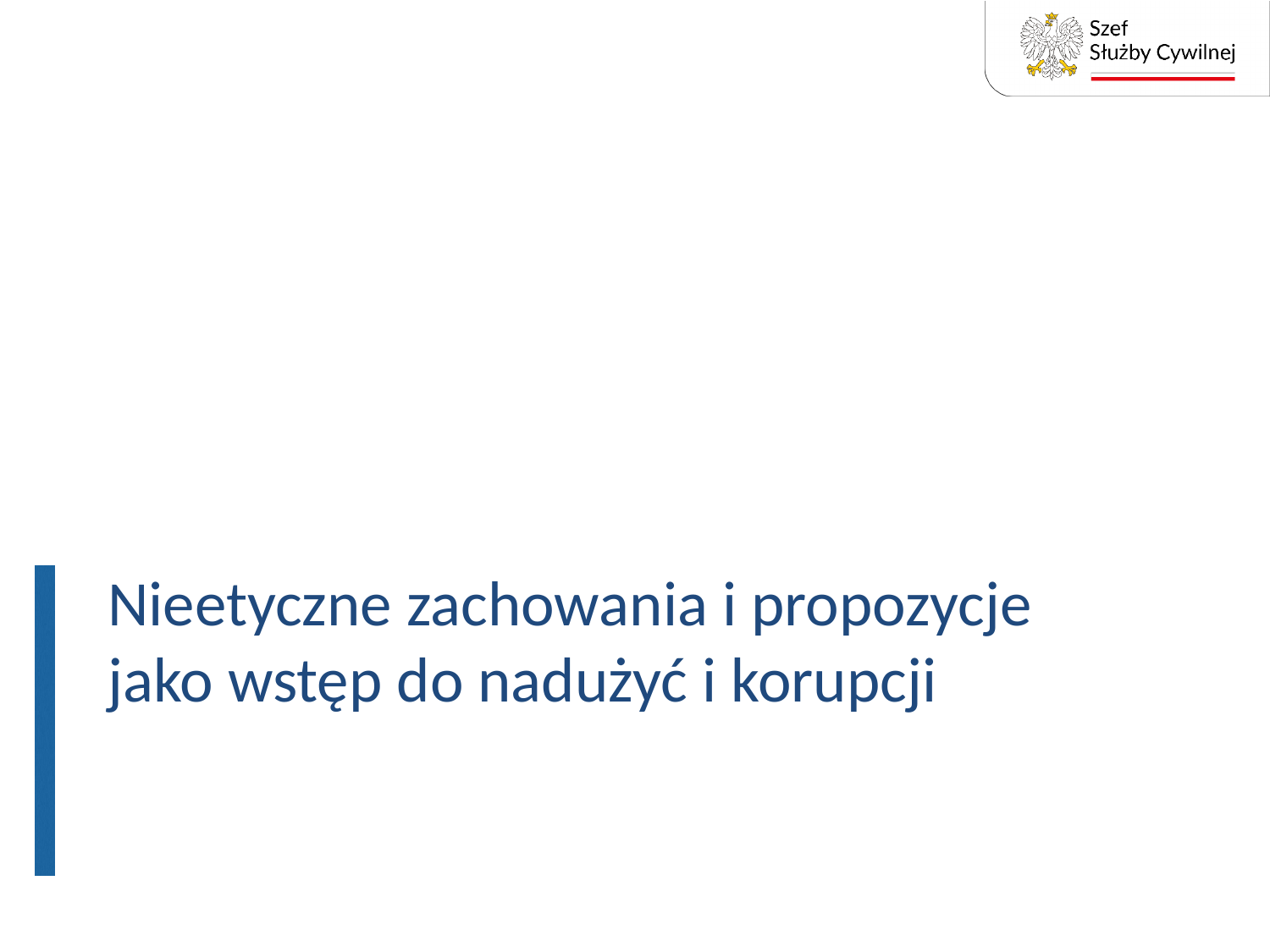

# Nieetyczne zachowania i propozycje jako wstęp do nadużyć i korupcji